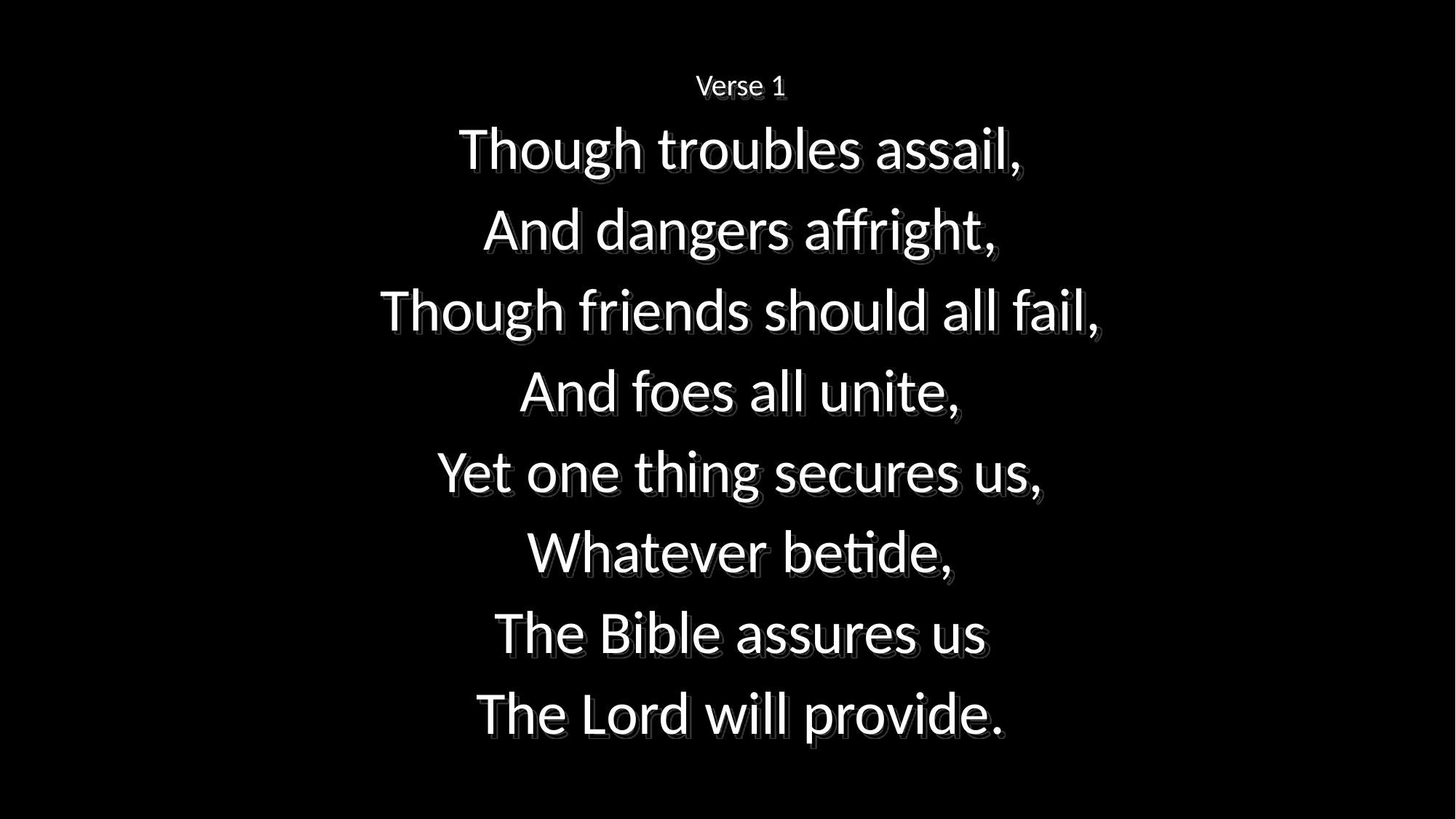

Verse 1
Though troubles assail,
And dangers affright,
Though friends should all fail,
And foes all unite,
Yet one thing secures us,
Whatever betide,
The Bible assures us
The Lord will provide.